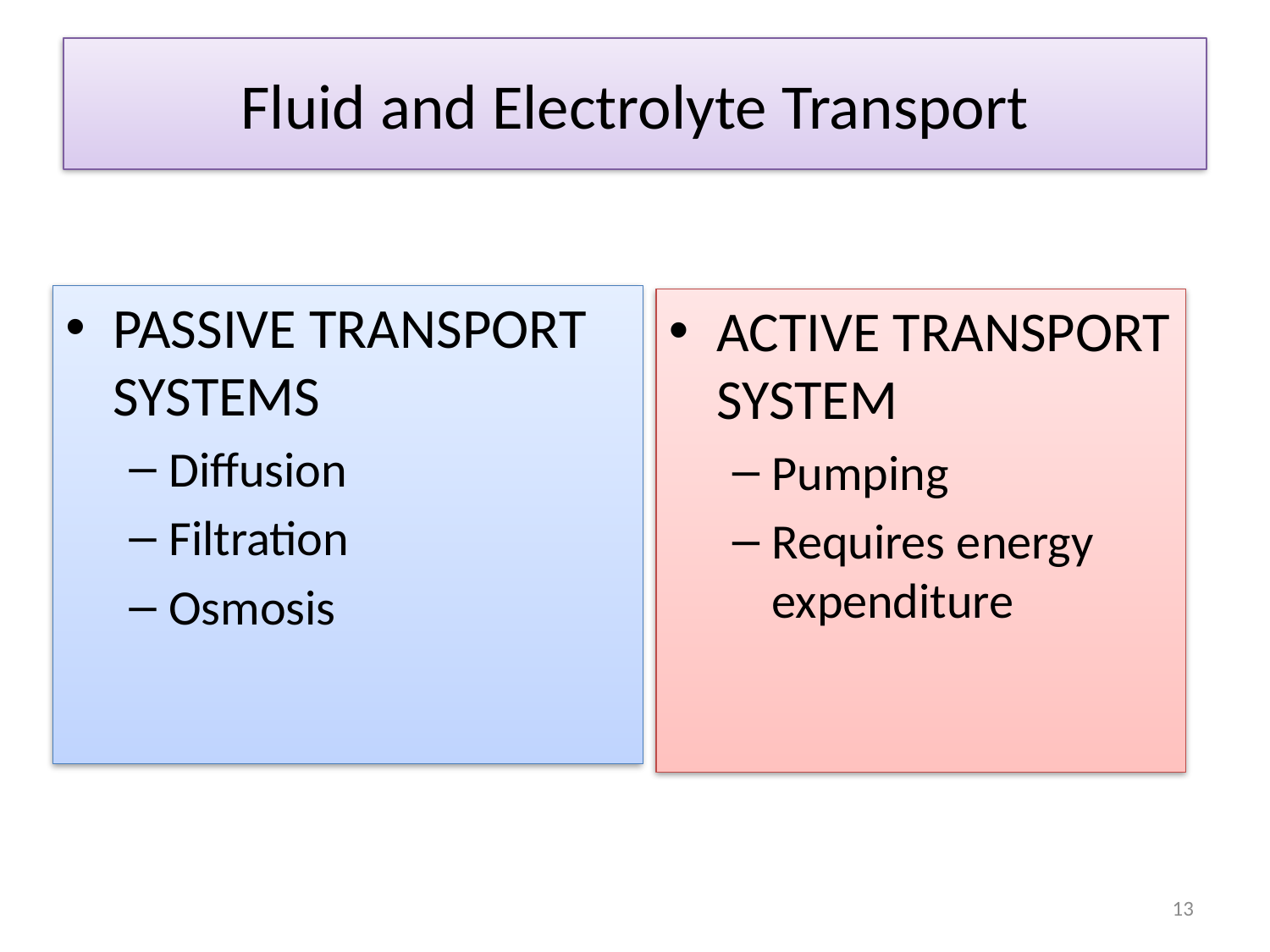

# Fluid and Electrolyte Transport
PASSIVE TRANSPORT SYSTEMS
Diffusion
Filtration
Osmosis
ACTIVE TRANSPORT SYSTEM
Pumping
Requires energy expenditure

13